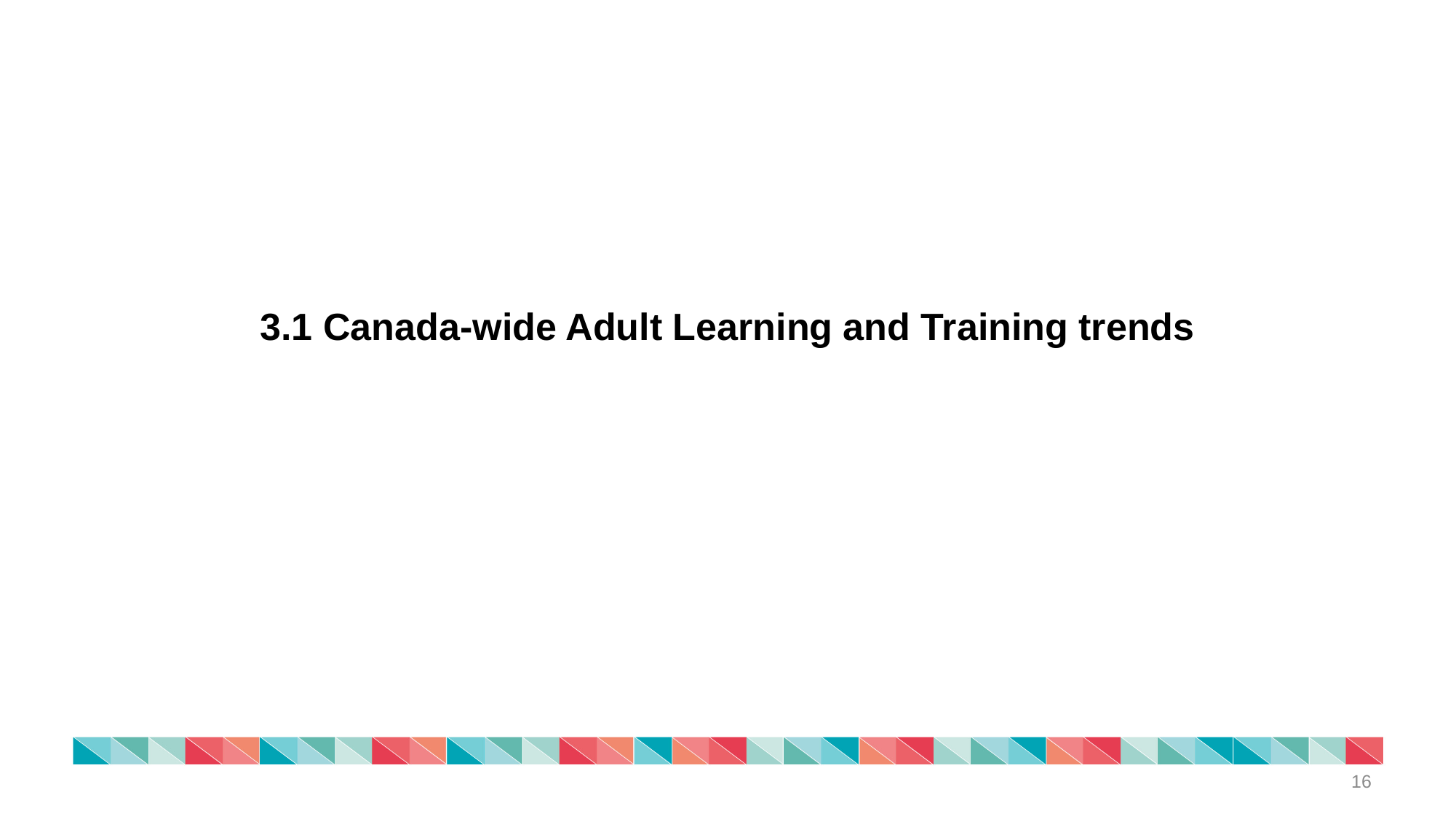

3.1 Canada-wide Adult Learning and Training trends
16